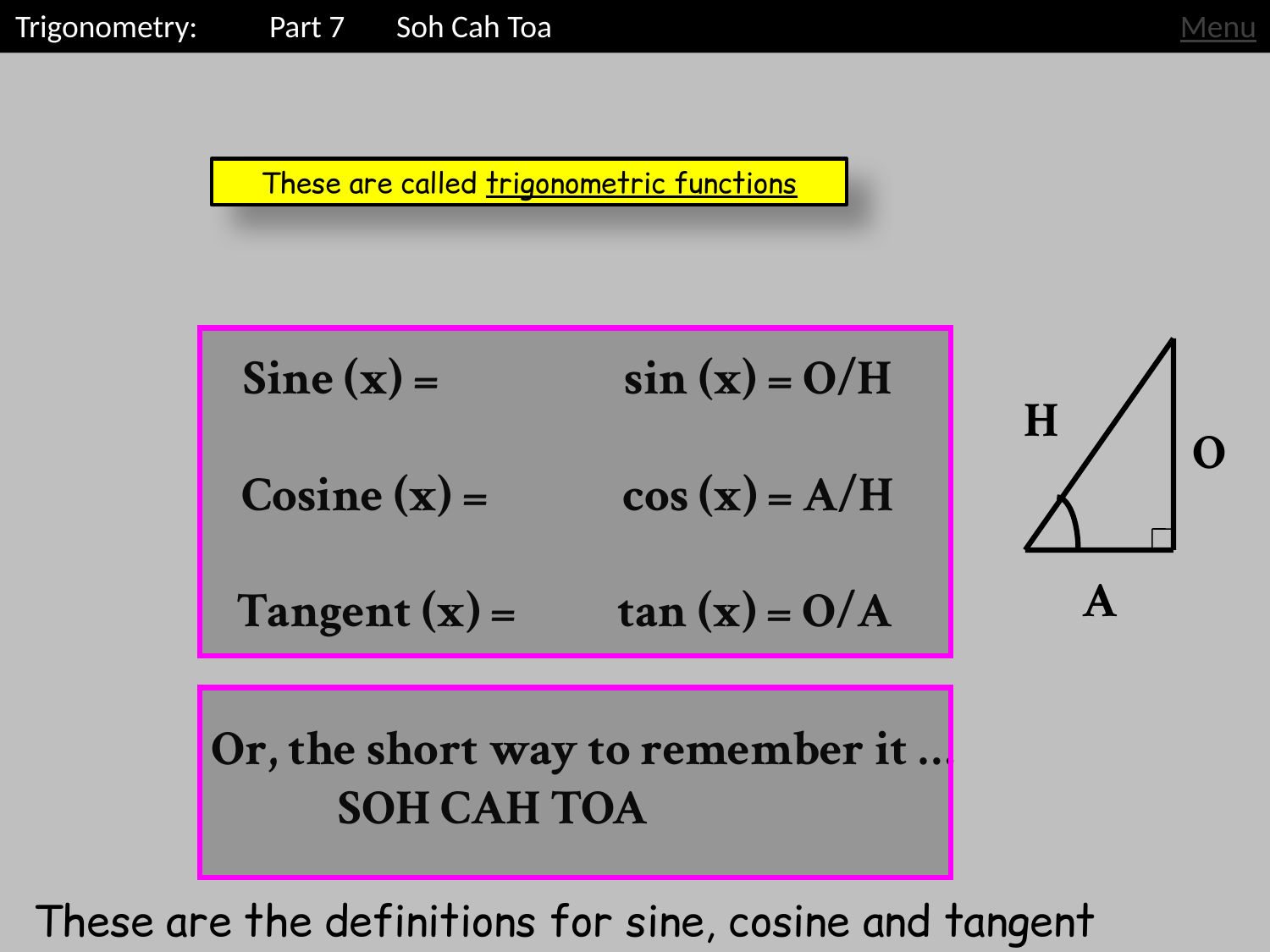

Trigonometry:  	Part 7	Soh Cah Toa
Menu
These are called trigonometric functions

Sine (x) = 		sin (x) = O/H

H
O
Cosine (x) = 	cos (x) = A/H

A
Tangent (x) = 	tan (x) = O/A

Or, the short way to remember it …
	SOH CAH TOA
These are the definitions for sine, cosine and tangent